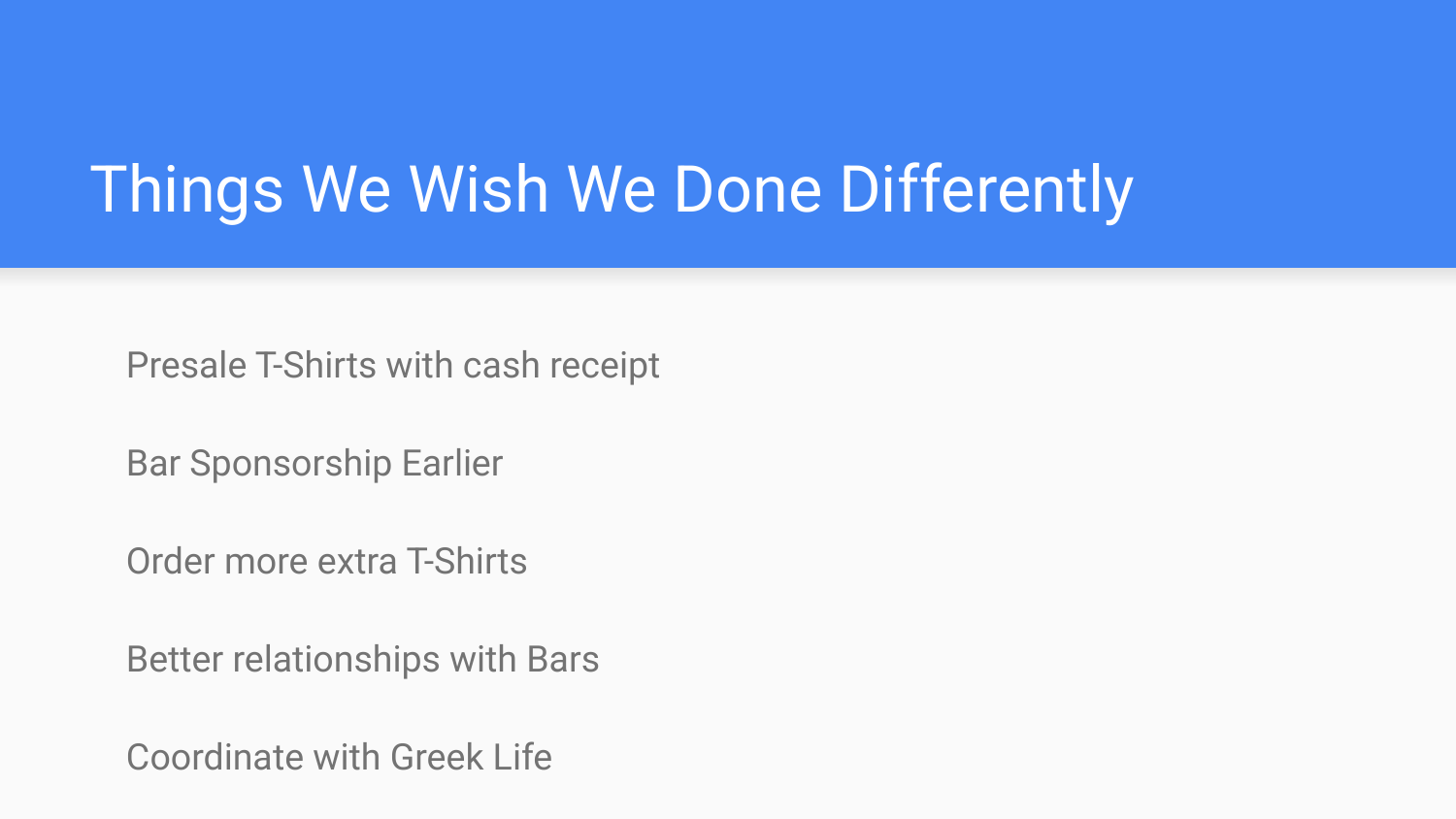

# Things We Wish We Done Differently
Presale T-Shirts with cash receipt
Bar Sponsorship Earlier
Order more extra T-Shirts
Better relationships with Bars
Coordinate with Greek Life